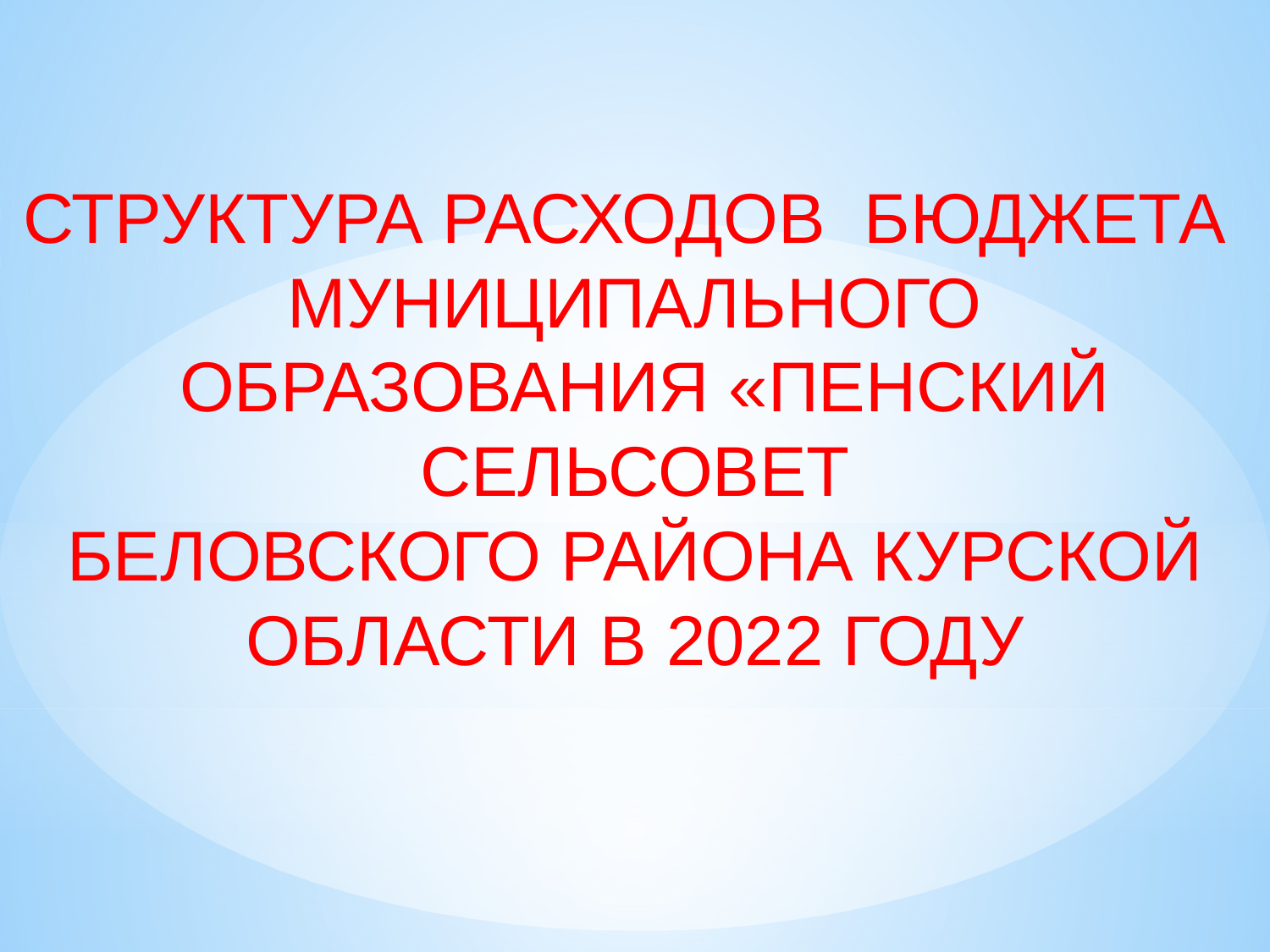

СТРУКТУРА РАСХОДОВ  БЮДЖЕТА
МУНИЦИПАЛЬНОГО
 ОБРАЗОВАНИЯ «ПЕНСКИЙ СЕЛЬСОВЕТ
БЕЛОВСКОГО РАЙОНА КУРСКОЙ ОБЛАСТИ В 2022 ГОДУ